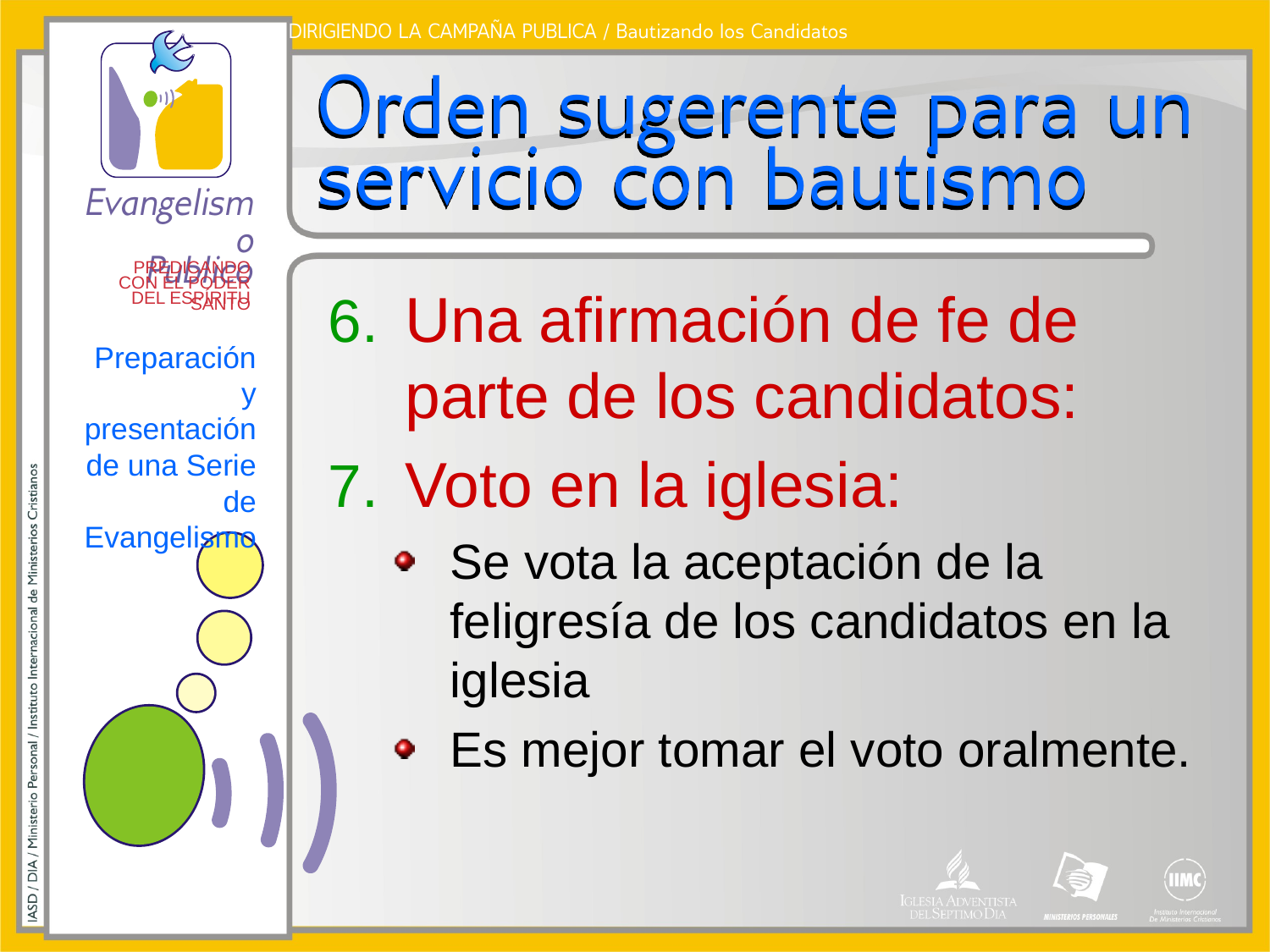

DIRIGIENDO LA CAMPAÑA PUBLICA / Bautizando los Candidatos
# Orden sugerente para un servicio con bautismo
Una afirmación de fe de parte de los candidatos:
Voto en la iglesia:
Se vota la aceptación de la feligresía de los candidatos en la iglesia
Es mejor tomar el voto oralmente.